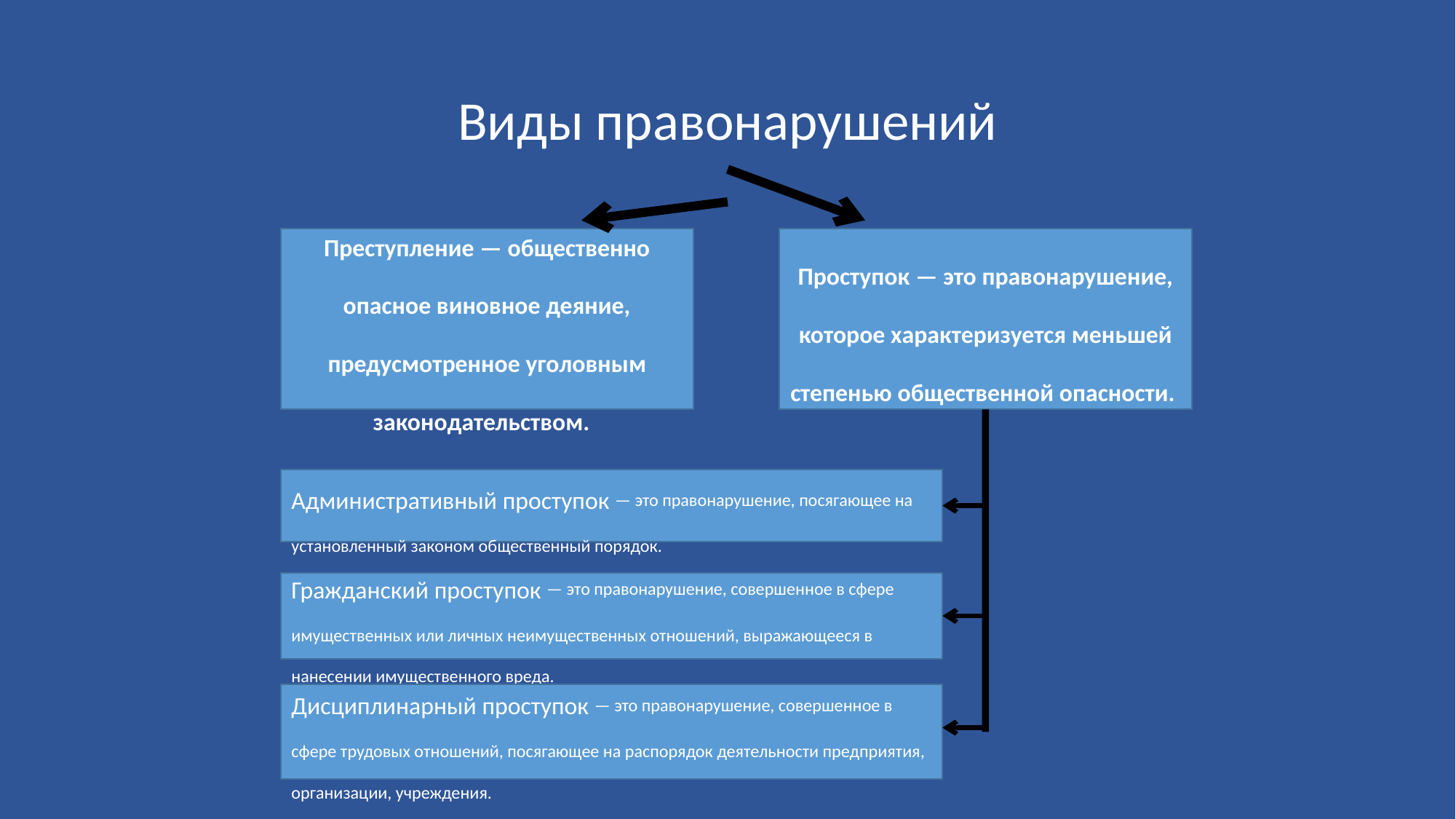

# Виды правонарушений
Преступление — общественно опасное виновное деяние, предусмотренное уголовным законодательством.
Проступок — это правонарушение, которое характеризуется меньшей степенью общественной опасности.
Административный проступок — это правонарушение, посягающее на установленный законом общественный порядок.
Гражданский проступок — это правонарушение, совершенное в сфере имущественных или личных неимущественных отношений, выражающееся в нанесении имущественного вреда.
Дисциплинарный проступок — это правонарушение, совершенное в сфере трудовых отношений, посягающее на распорядок деятельности предприятия, организации, учреждения.